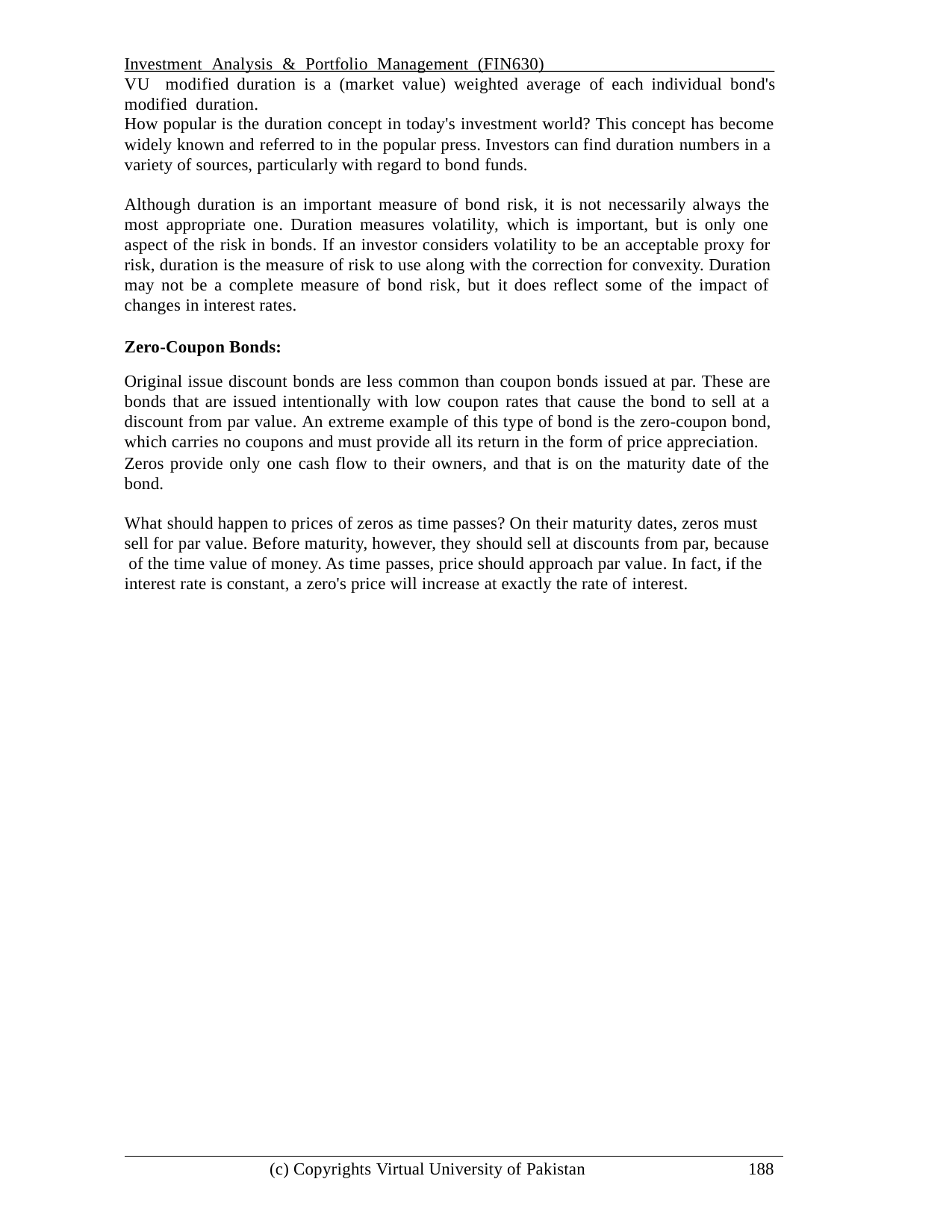

Investment Analysis & Portfolio Management (FIN630)	VU  modified duration is a (market value) weighted average of each individual bond's modified  duration.
How popular is the duration concept in today's investment world? This concept has become
widely known and referred to in the popular press. Investors can find duration numbers in a  variety of sources, particularly with regard to bond funds.

Although duration is an important measure of bond risk, it is not necessarily always the  most appropriate one. Duration measures volatility, which is important, but is only one  aspect of the risk in bonds. If an investor considers volatility to be an acceptable proxy for  risk, duration is the measure of risk to use along with the correction for convexity. Duration  may not be a complete measure of bond risk, but it does reflect some of the impact of  changes in interest rates.

Zero-Coupon Bonds:
Original issue discount bonds are less common than coupon bonds issued at par. These are  bonds that are issued intentionally with low coupon rates that cause the bond to sell at a  discount from par value. An extreme example of this type of bond is the zero-coupon bond,  which carries no coupons and must provide all its return in the form of price appreciation.
Zeros provide only one cash flow to their owners, and that is on the maturity date of the  bond.

What should happen to prices of zeros as time passes? On their maturity dates, zeros must  sell for par value. Before maturity, however, they should sell at discounts from par, because  of the time value of money. As time passes, price should approach par value. In fact, if the  interest rate is constant, a zero's price will increase at exactly the rate of interest.

(c) Copyrights Virtual University of Pakistan
188